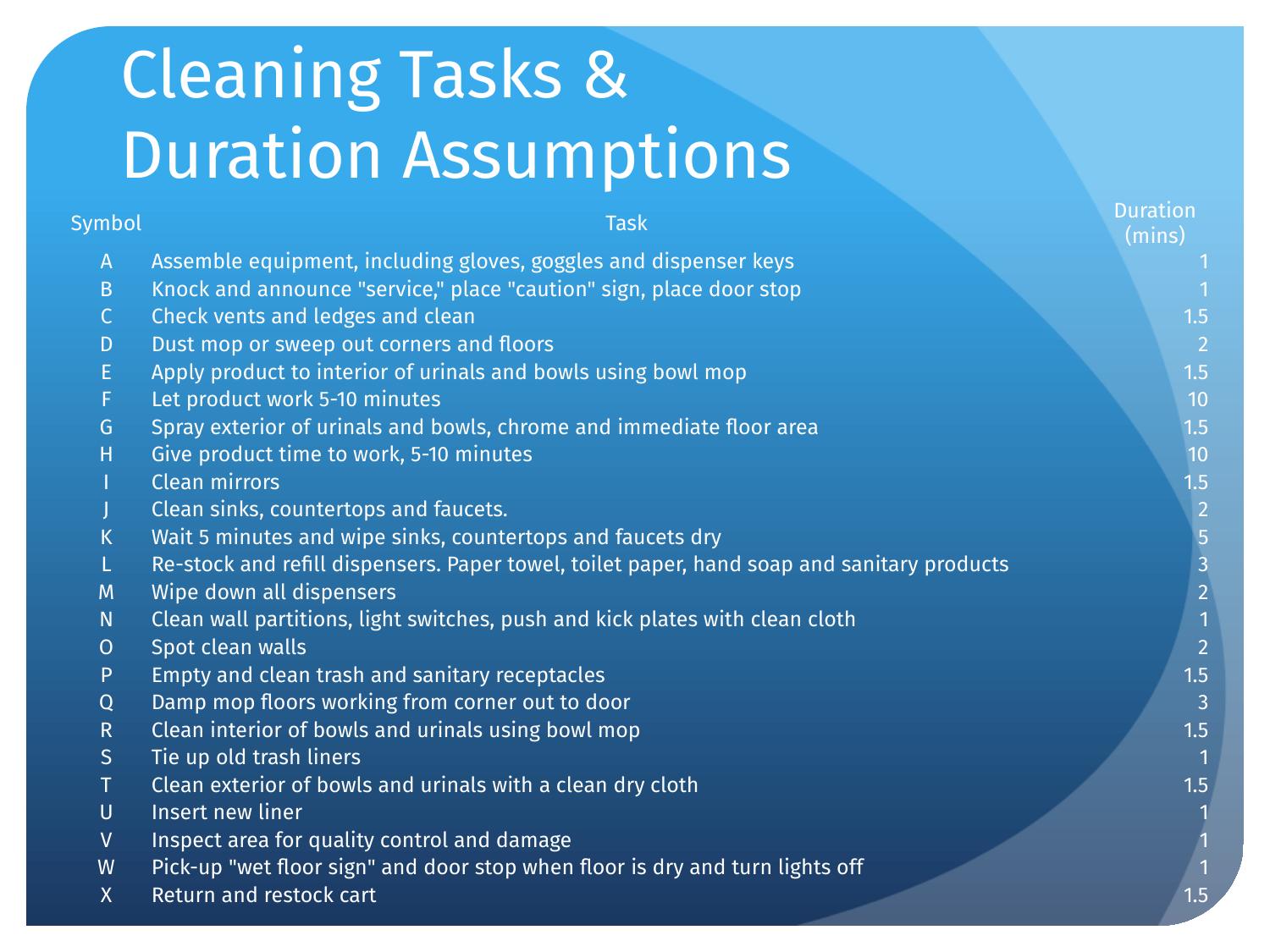

# Cleaning Tasks & Duration Assumptions
| Symbol | Task | Duration (mins) |
| --- | --- | --- |
| A | Assemble equipment, including gloves, goggles and dispenser keys | 1 |
| B | Knock and announce "service," place "caution" sign, place door stop | 1 |
| C | Check vents and ledges and clean | 1.5 |
| D | Dust mop or sweep out corners and floors | 2 |
| E | Apply product to interior of urinals and bowls using bowl mop | 1.5 |
| F | Let product work 5-10 minutes | 10 |
| G | Spray exterior of urinals and bowls, chrome and immediate floor area | 1.5 |
| H | Give product time to work, 5-10 minutes | 10 |
| I | Clean mirrors | 1.5 |
| J | Clean sinks, countertops and faucets. | 2 |
| K | Wait 5 minutes and wipe sinks, countertops and faucets dry | 5 |
| L | Re-stock and refill dispensers. Paper towel, toilet paper, hand soap and sanitary products | 3 |
| M | Wipe down all dispensers | 2 |
| N | Clean wall partitions, light switches, push and kick plates with clean cloth | 1 |
| O | Spot clean walls | 2 |
| P | Empty and clean trash and sanitary receptacles | 1.5 |
| Q | Damp mop floors working from corner out to door | 3 |
| R | Clean interior of bowls and urinals using bowl mop | 1.5 |
| S | Tie up old trash liners | 1 |
| T | Clean exterior of bowls and urinals with a clean dry cloth | 1.5 |
| U | Insert new liner | 1 |
| V | Inspect area for quality control and damage | 1 |
| W | Pick-up "wet floor sign" and door stop when floor is dry and turn lights off | 1 |
| X | Return and restock cart | 1.5 |